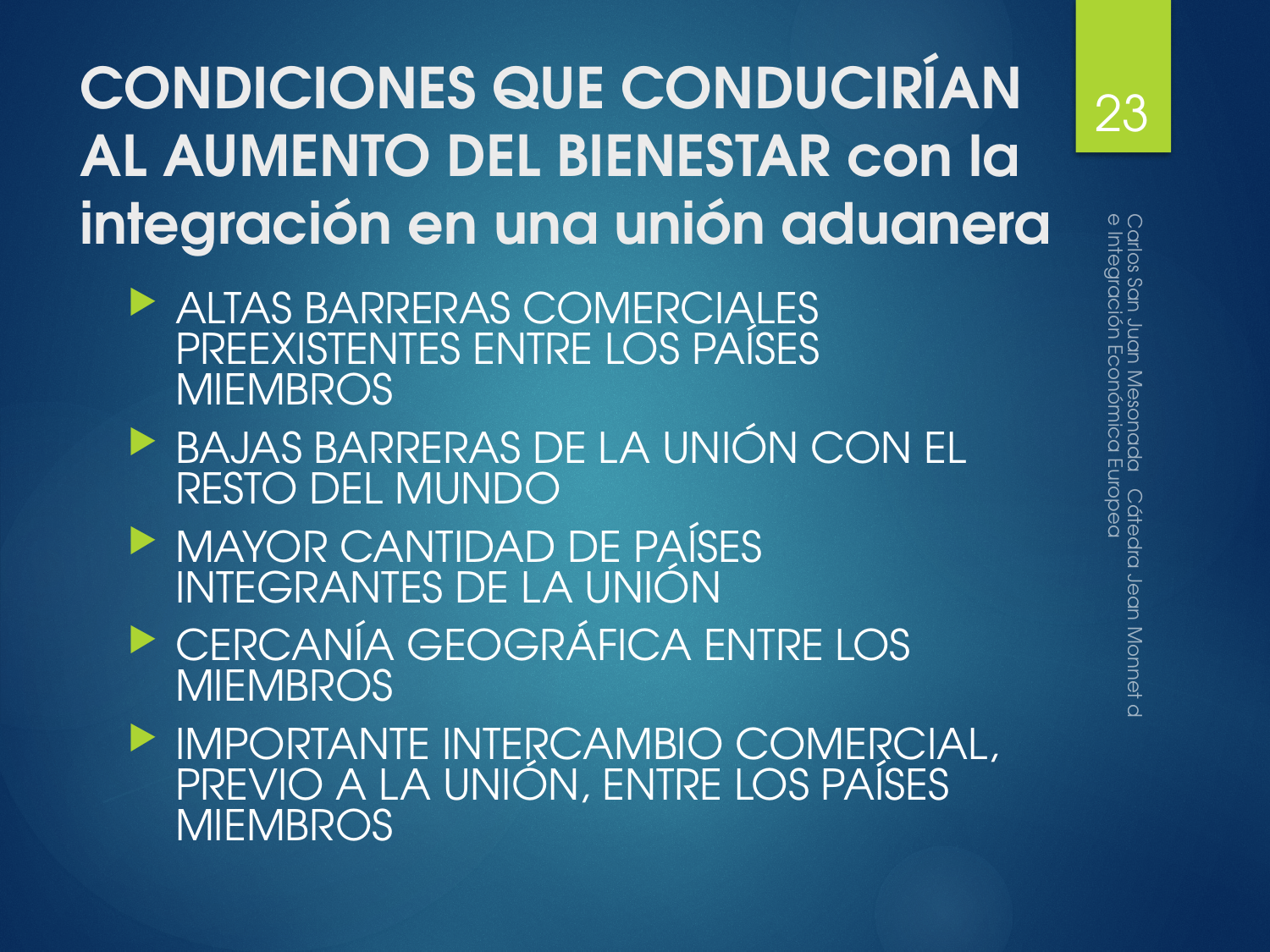

23
# CONDICIONES QUE CONDUCIRÍAN AL AUMENTO DEL BIENESTAR con la integración en una unión aduanera
ALTAS BARRERAS COMERCIALES PREEXISTENTES ENTRE LOS PAÍSES MIEMBROS
BAJAS BARRERAS DE LA UNIÓN CON EL RESTO DEL MUNDO
MAYOR CANTIDAD DE PAÍSES INTEGRANTES DE LA UNIÓN
CERCANÍA GEOGRÁFICA ENTRE LOS MIEMBROS
IMPORTANTE INTERCAMBIO COMERCIAL, PREVIO A LA UNIÓN, ENTRE LOS PAÍSES MIEMBROS
Carlos San Juan Mesonada   Cátedra Jean Monnet de Integración Económica Europea